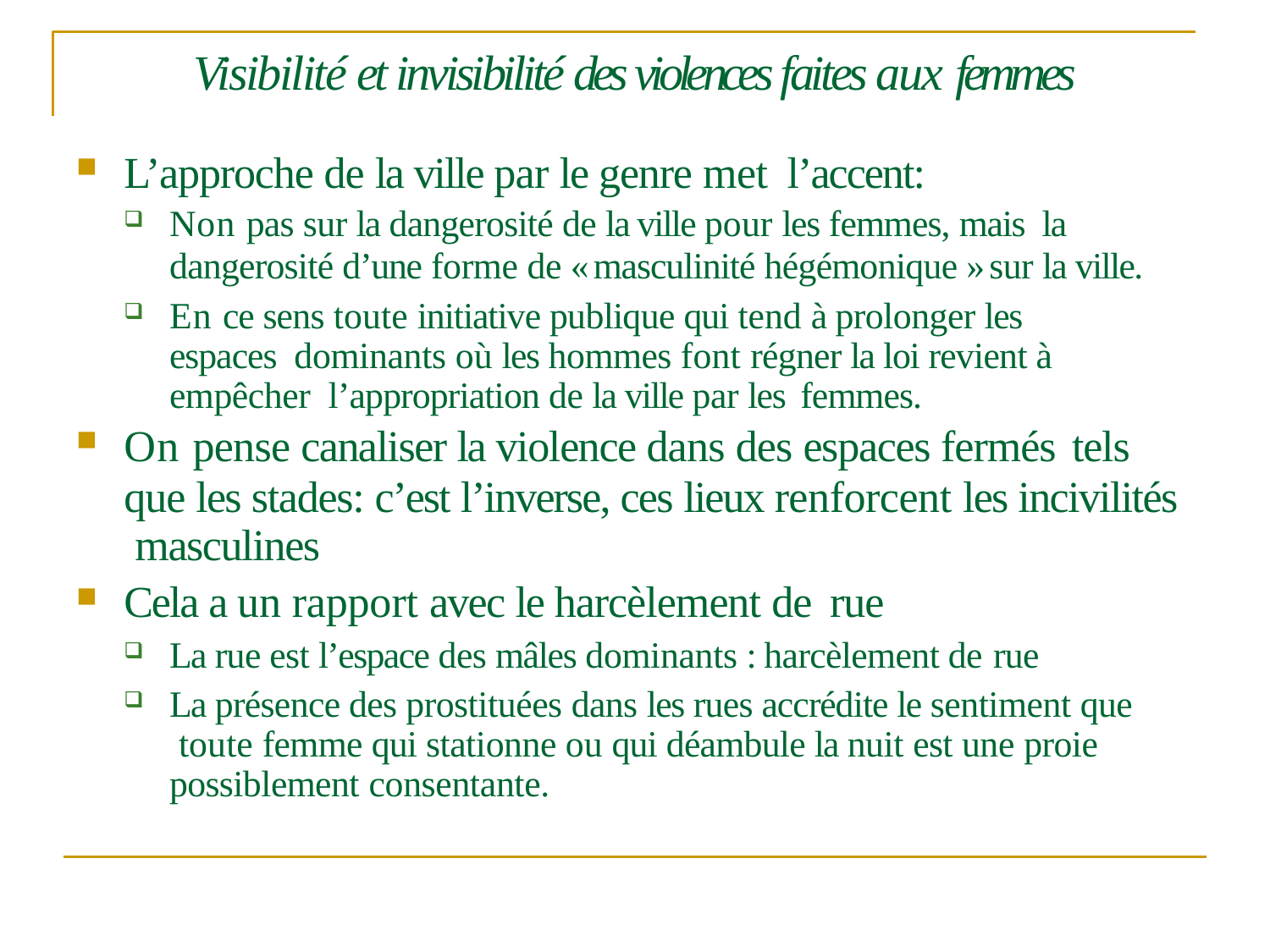

# Visibilité et invisibilité des violences faites aux femmes
L’approche de la ville par le genre met l’accent:
Non pas sur la dangerosité de la ville pour les femmes, mais la
dangerosité d’une forme de « masculinité hégémonique » sur la ville.
En ce sens toute initiative publique qui tend à prolonger les espaces  dominants où les hommes font régner la loi revient à empêcher  l’appropriation de la ville par les femmes.
On pense canaliser la violence dans des espaces fermés tels
que les stades: c’est l’inverse, ces lieux renforcent les incivilités  masculines
Cela a un rapport avec le harcèlement de rue
La rue est l’espace des mâles dominants : harcèlement de rue
La présence des prostituées dans les rues accrédite le sentiment que  toute femme qui stationne ou qui déambule la nuit est une proie  possiblement consentante.